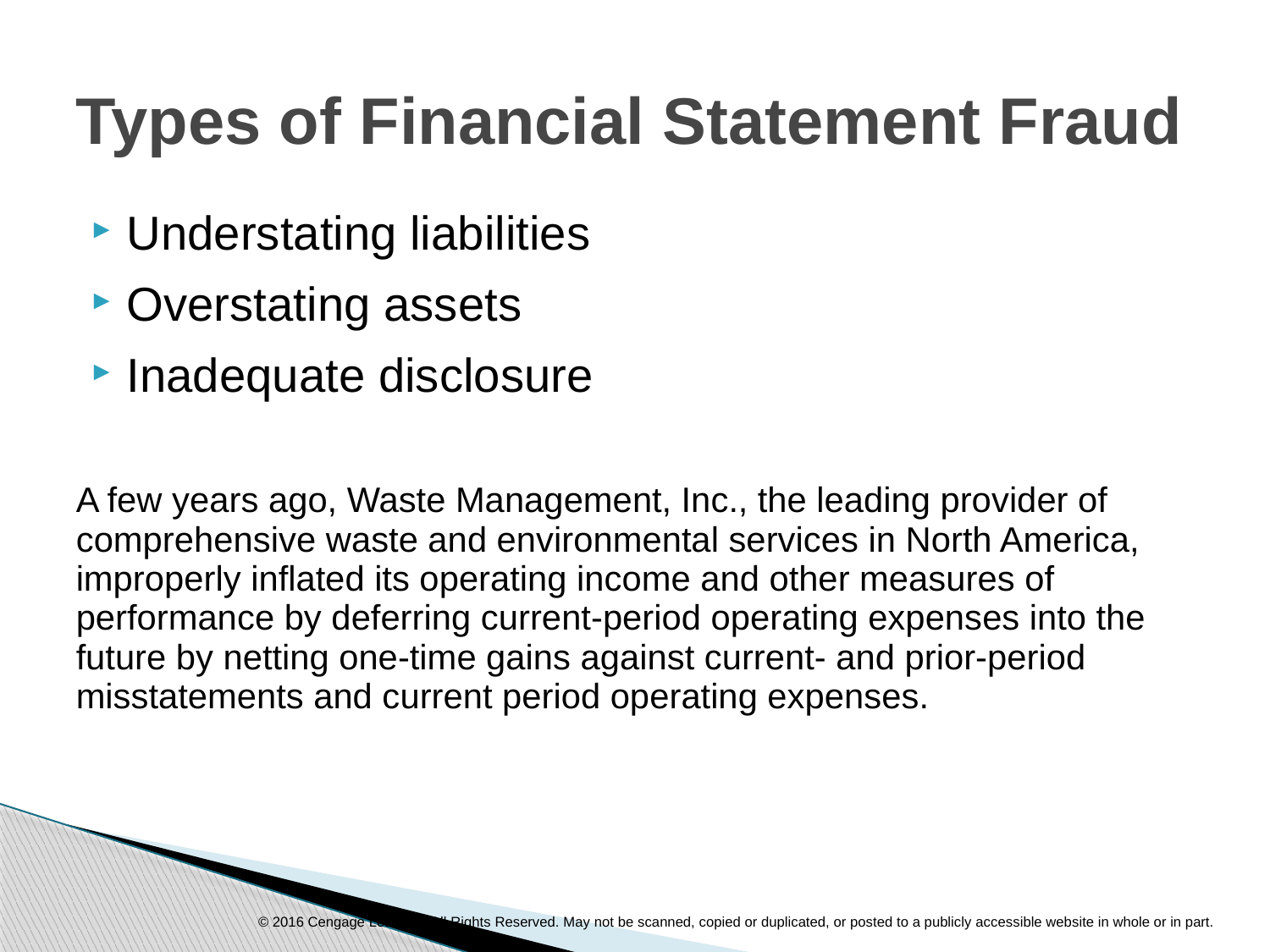

# Types of Financial Statement Fraud
Understating liabilities
Overstating assets
Inadequate disclosure

A few years ago, Waste Management, Inc., the leading provider of comprehensive waste and environmental services in North America, improperly inflated its operating income and other measures of performance by deferring current-period operating expenses into the future by netting one-time gains against current- and prior-period misstatements and current period operating expenses.
© 2016 Cengage Learning. All Rights Reserved. May not be scanned, copied or duplicated, or posted to a publicly accessible website in whole or in part.
© 2011 Cengage Learning. All Rights Reserved. May not be copied, scanned, or duplicated, in whole or in part, except for use as permitted in a license distributed with a certain product or service or otherwise on a password-protected website for classroom use.